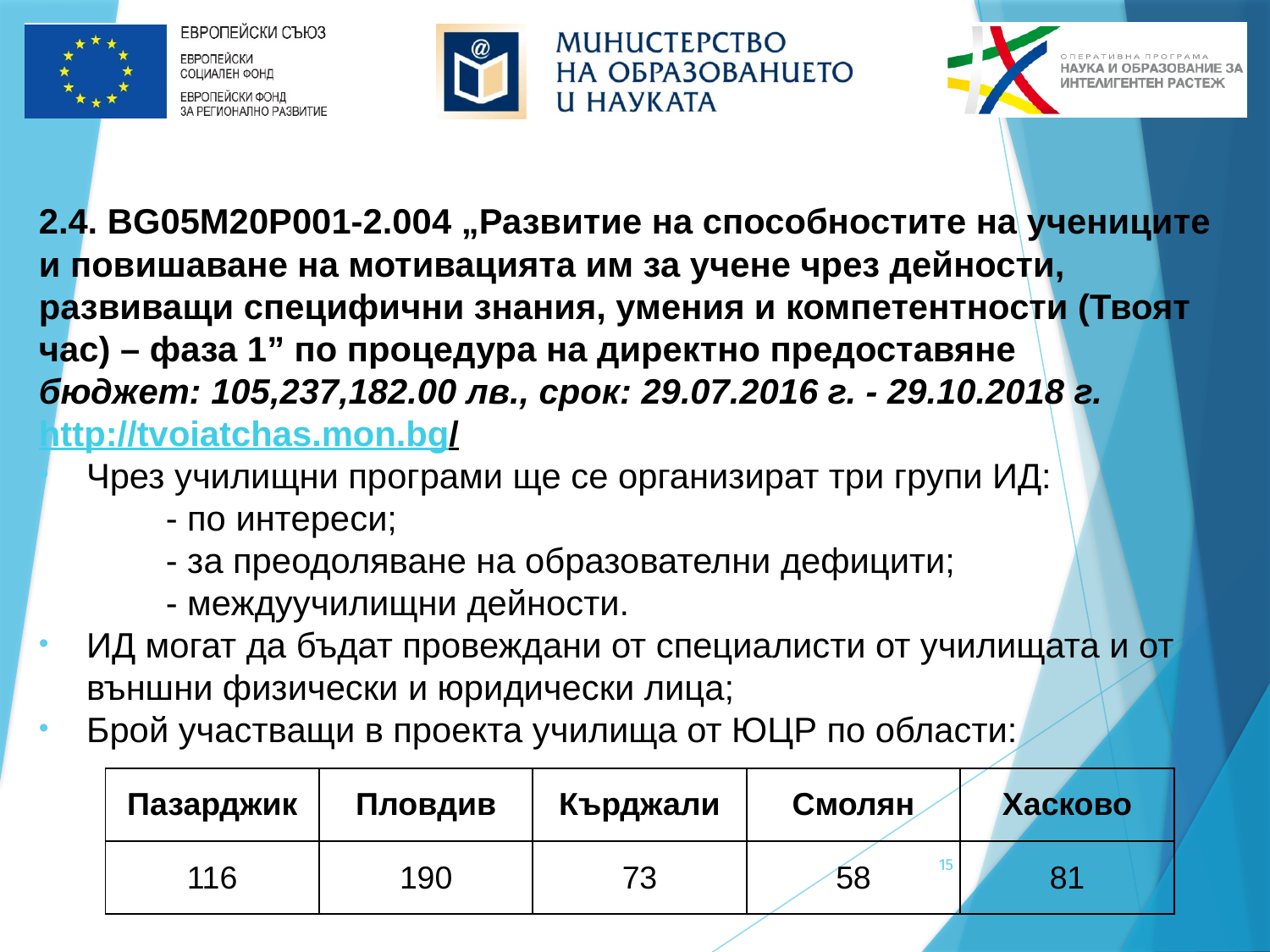

2.4. BG05M20P001-2.004 „Развитие на способностите на учениците и повишаване на мотивацията им за учене чрез дейности, развиващи специфични знания, умения и компетентности (Твоят час) – фаза 1” по процедура на директно предоставяне
бюджет: 105,237,182.00 лв., срок: 29.07.2016 г. - 29.10.2018 г.
http://tvoiatchas.mon.bg/
Чрез училищни програми ще се организират три групи ИД:
	- по интереси;
	- за преодоляване на образователни дефицити;
	- междуучилищни дейности.
ИД могат да бъдат провеждани от специалисти от училищата и от външни физически и юридически лица;
Брой участващи в проекта училища от ЮЦР по области:

| Пазарджик | Пловдив | Кърджали | Смолян | Хасково |
| --- | --- | --- | --- | --- |
| 116 | 190 | 73 | 58 | 81 |
15